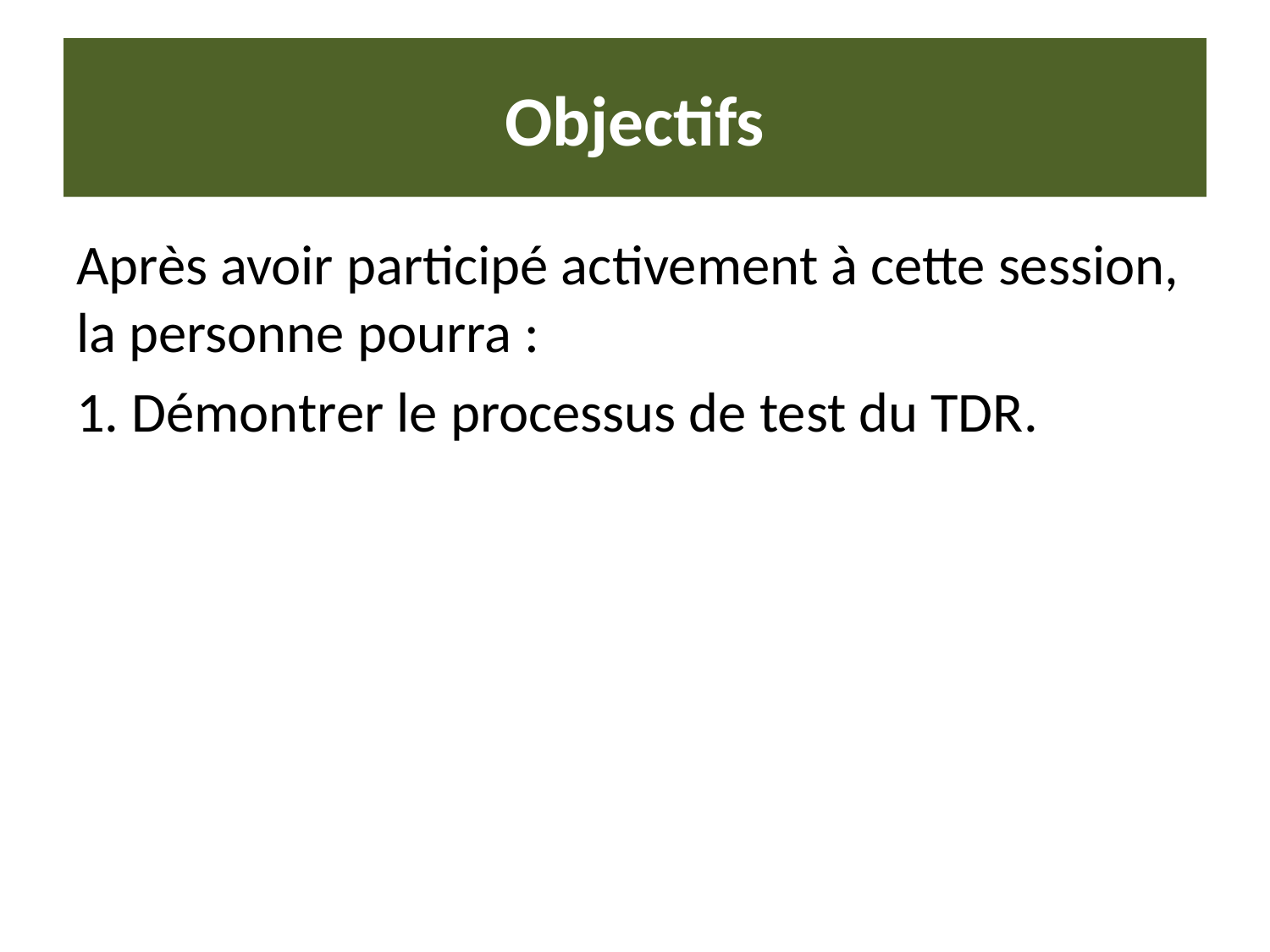

# Objectifs
Après avoir participé activement à cette session, la personne pourra :
 Démontrer le processus de test du TDR.